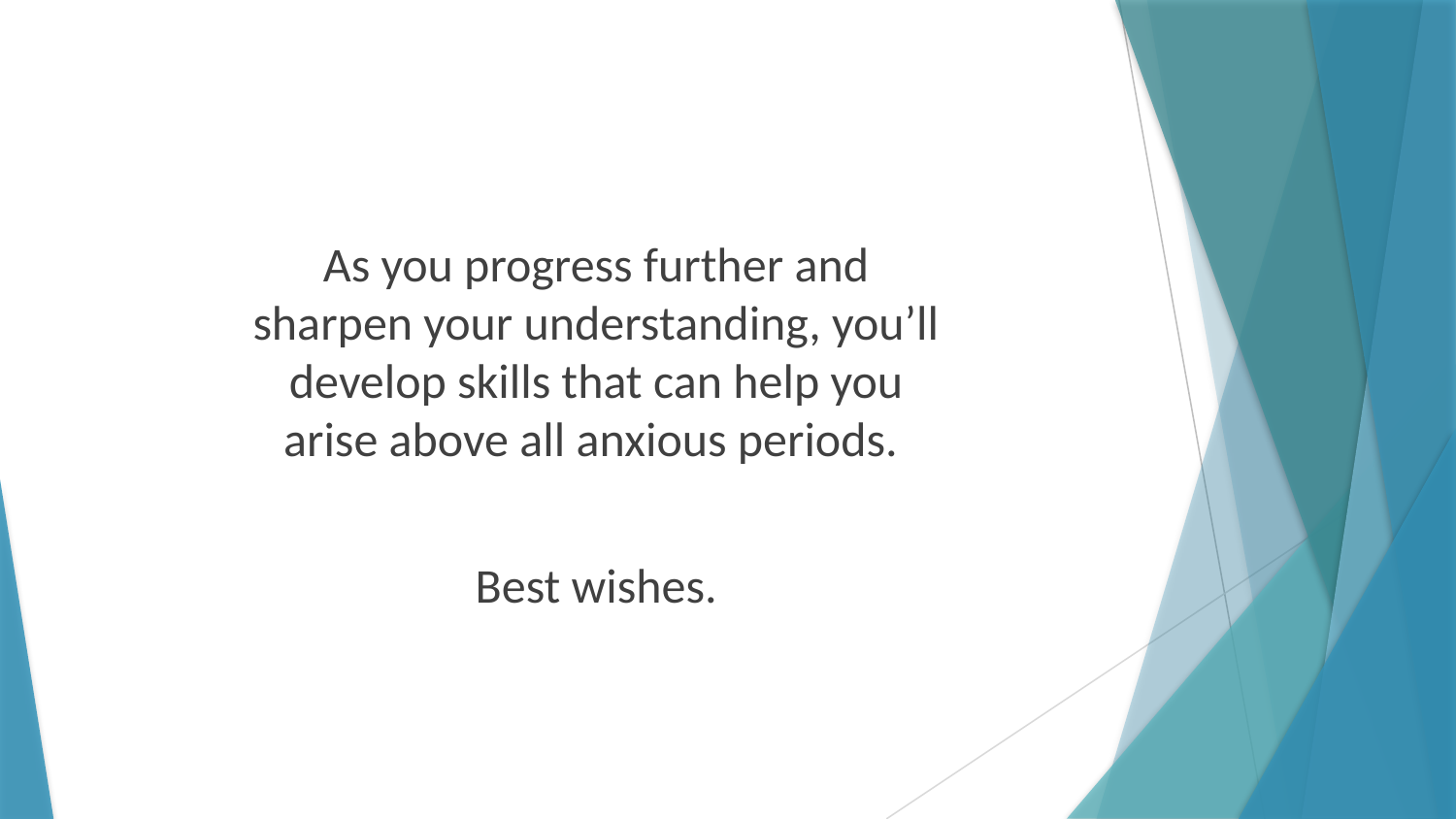

As you progress further and sharpen your understanding, you’ll develop skills that can help you arise above all anxious periods.

Best wishes.